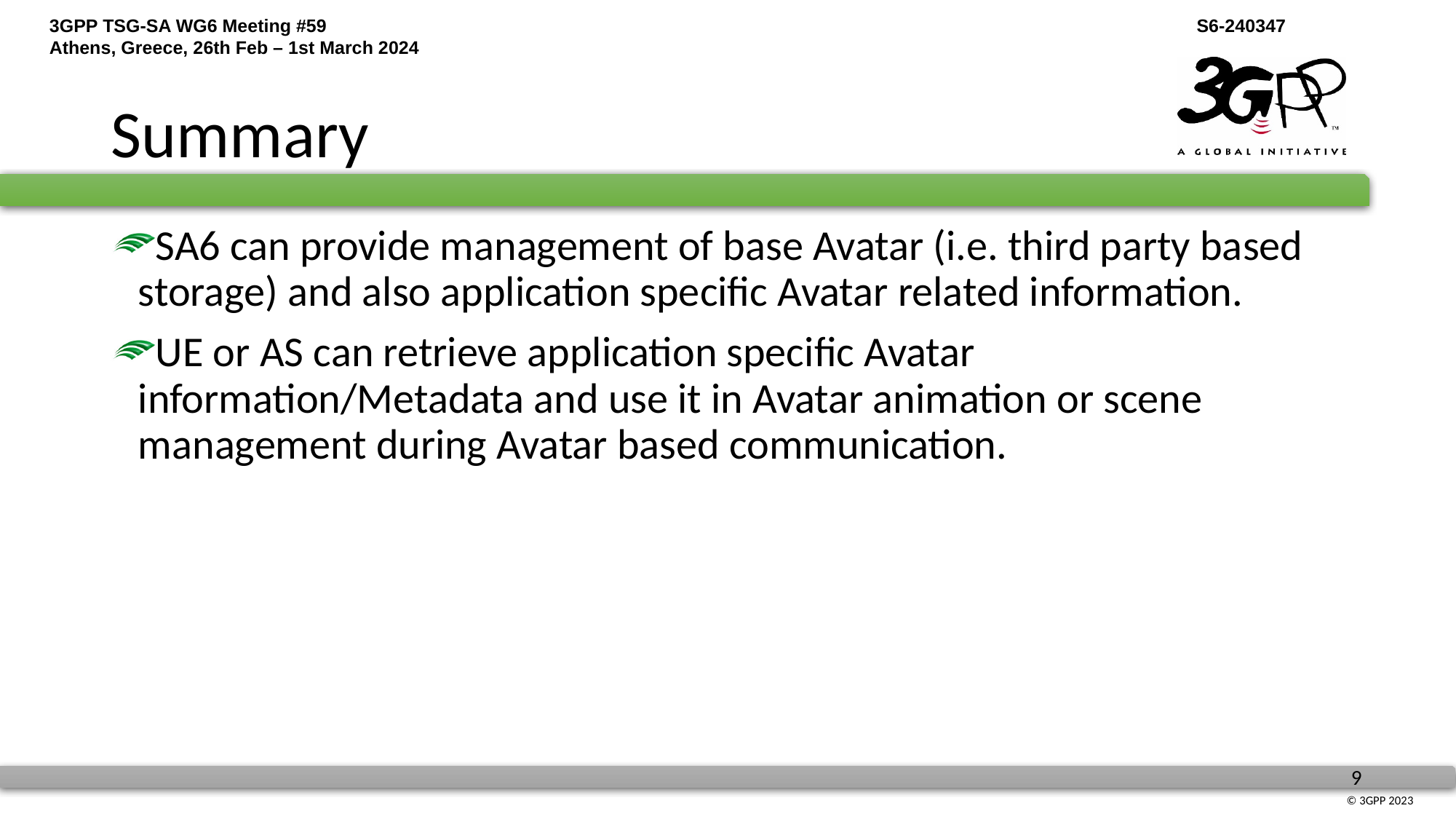

# Summary
SA6 can provide management of base Avatar (i.e. third party based storage) and also application specific Avatar related information.
UE or AS can retrieve application specific Avatar information/Metadata and use it in Avatar animation or scene management during Avatar based communication.